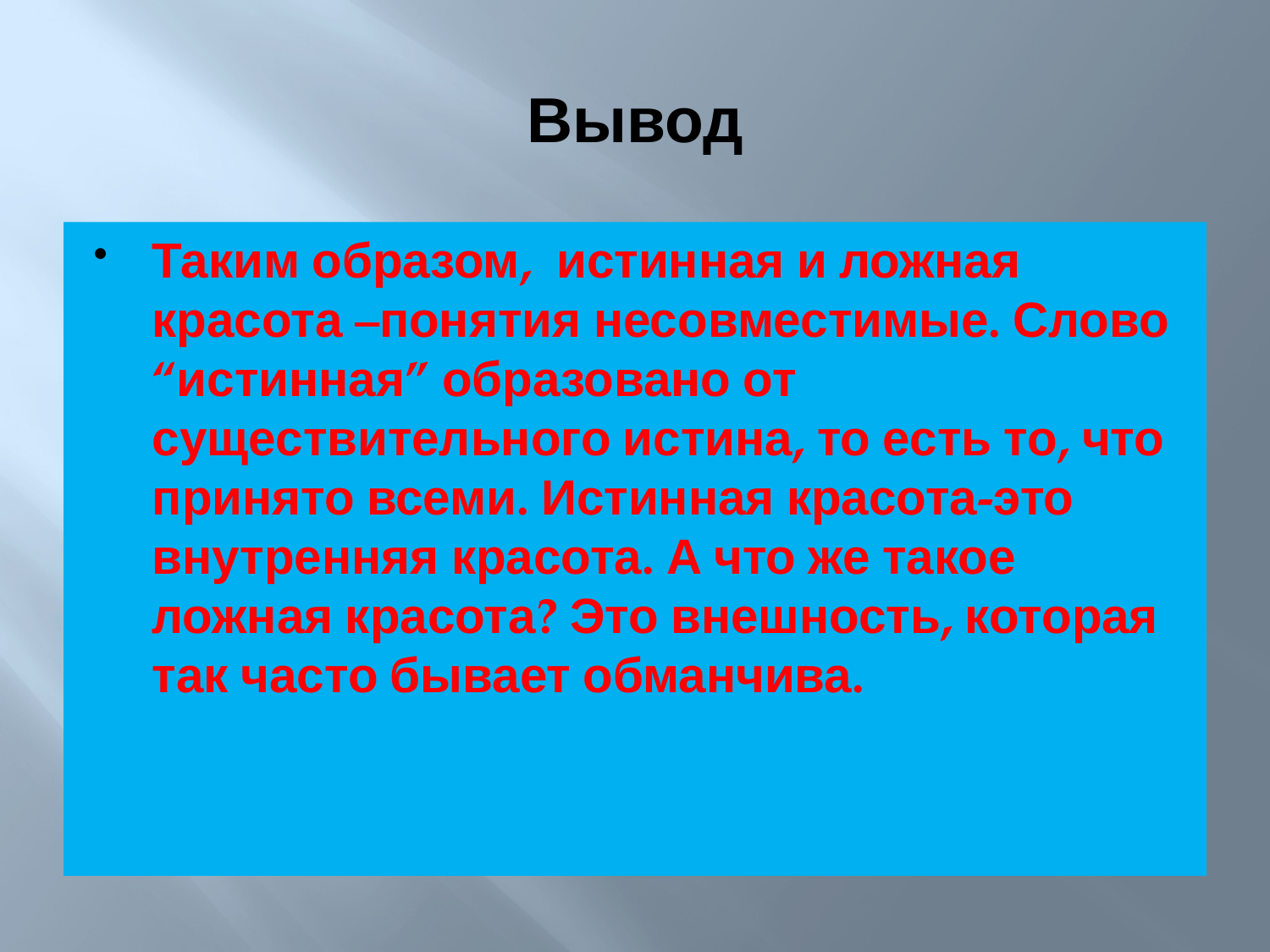

# Вывод
Таким образом,  истинная и ложная красота –понятия несовместимые. Слово “истинная” образовано от существительного истина, то есть то, что принято всеми. Истинная красота-это внутренняя красота. А что же такое ложная красота? Это внешность, которая так часто бывает обманчива.